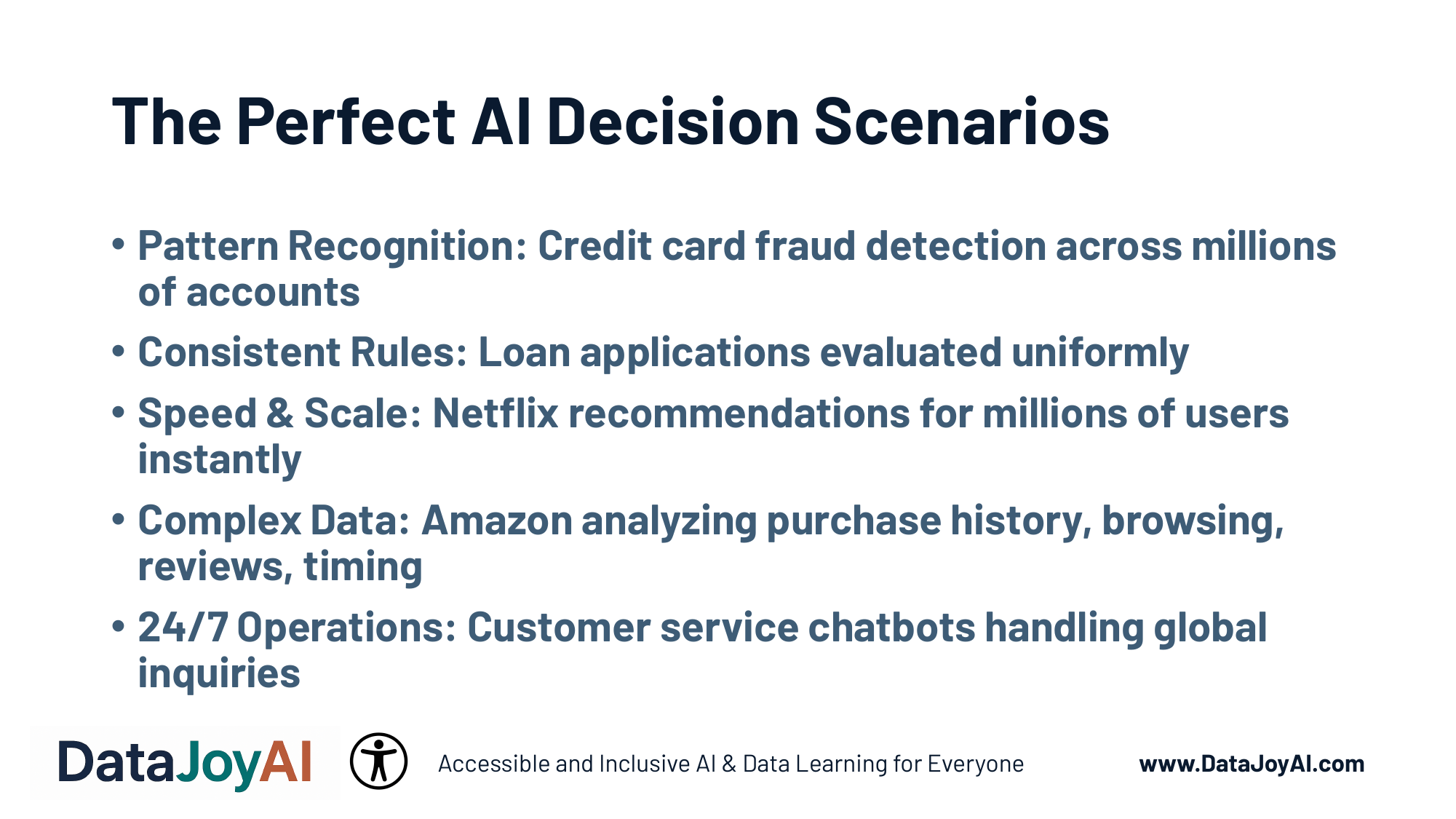

# The Perfect AI Decision Scenarios
Pattern Recognition: Credit card fraud detection across millions of accounts
Consistent Rules: Loan applications evaluated uniformly
Speed & Scale: Netflix recommendations for millions of users instantly
Complex Data: Amazon analyzing purchase history, browsing, reviews, timing
24/7 Operations: Customer service chatbots handling global inquiries